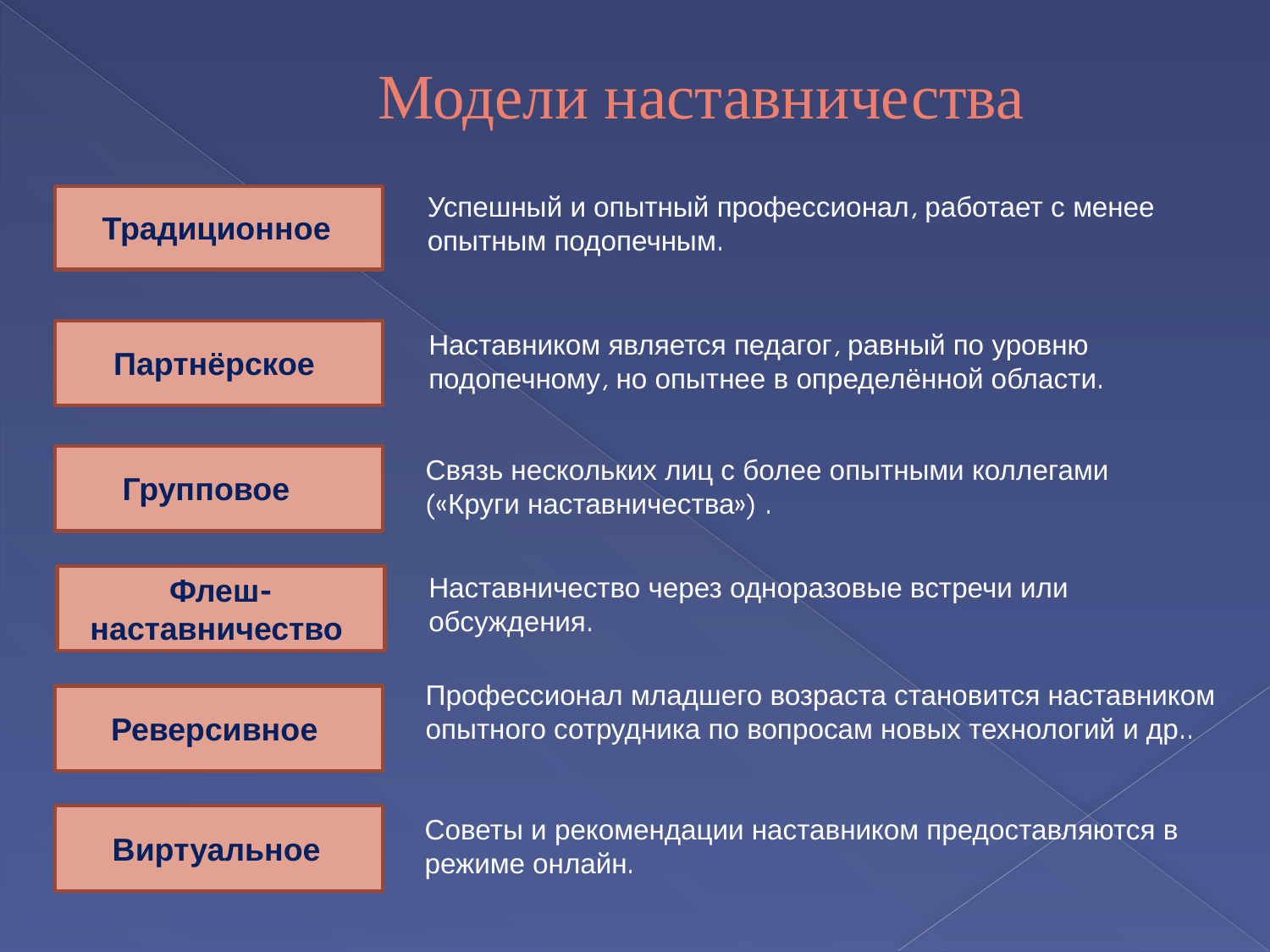

Модели наставничества

Успешный и опытный профессионал, работает с менее опытным подопечным.

Традиционное

Наставником является педагог, равный по уровню подопечному, но опытнее в определённой области.
Партнёрское

Связь нескольких лиц с более опытными коллегами («Круги наставничества») .
Групповое
Флеш-наставничество
Наставничество через одноразовые встречи или обсуждения.

Профессионал младшего возраста становится наставником опытного сотрудника по вопросам новых технологий и др..

Реверсивное

Советы и рекомендации наставником предоставляются в режиме онлайн.
Виртуальное